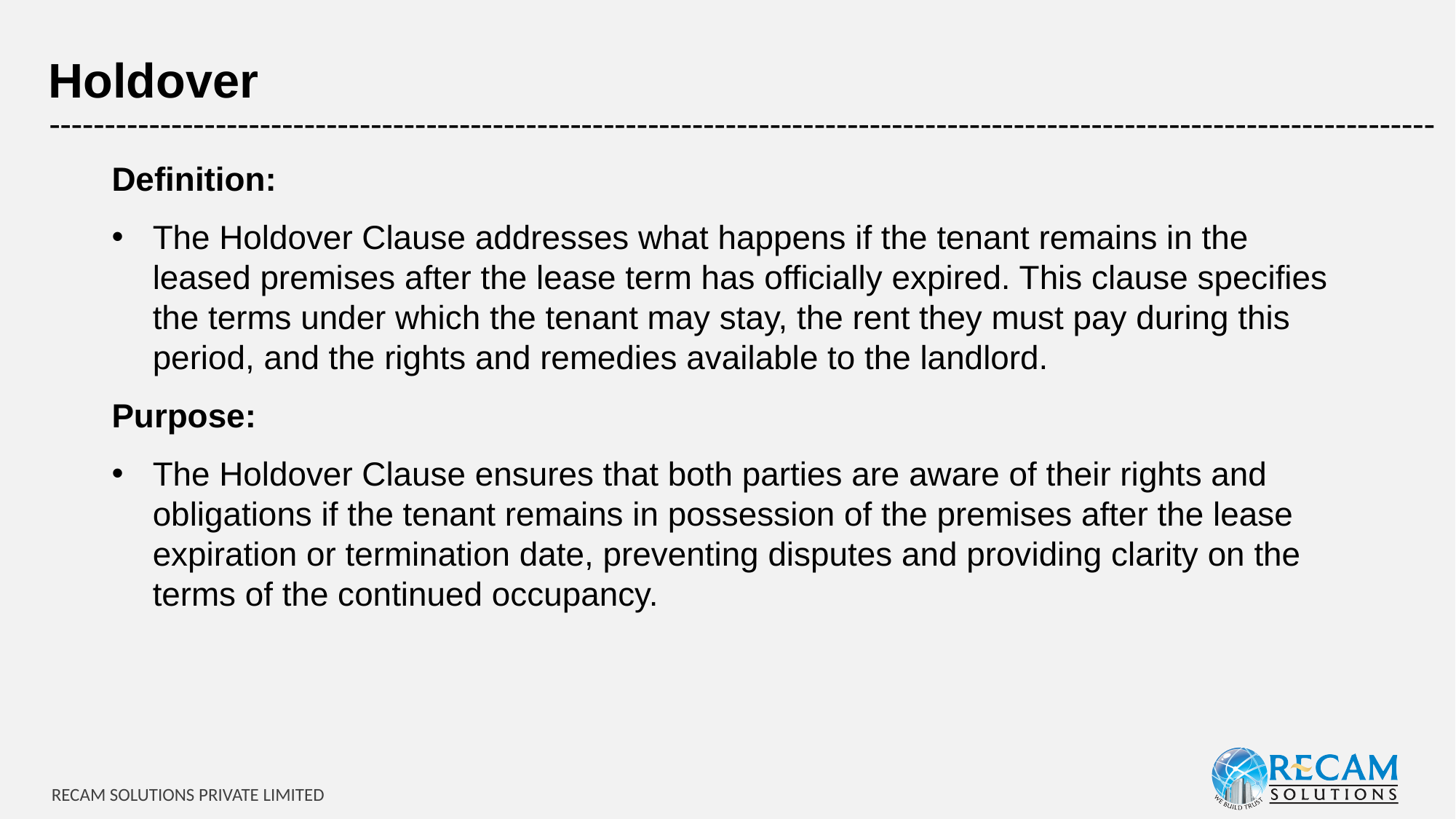

Holdover
-----------------------------------------------------------------------------------------------------------------------------
Definition:
The Holdover Clause addresses what happens if the tenant remains in the leased premises after the lease term has officially expired. This clause specifies the terms under which the tenant may stay, the rent they must pay during this period, and the rights and remedies available to the landlord.
Purpose:
The Holdover Clause ensures that both parties are aware of their rights and obligations if the tenant remains in possession of the premises after the lease expiration or termination date, preventing disputes and providing clarity on the terms of the continued occupancy.
RECAM SOLUTIONS PRIVATE LIMITED